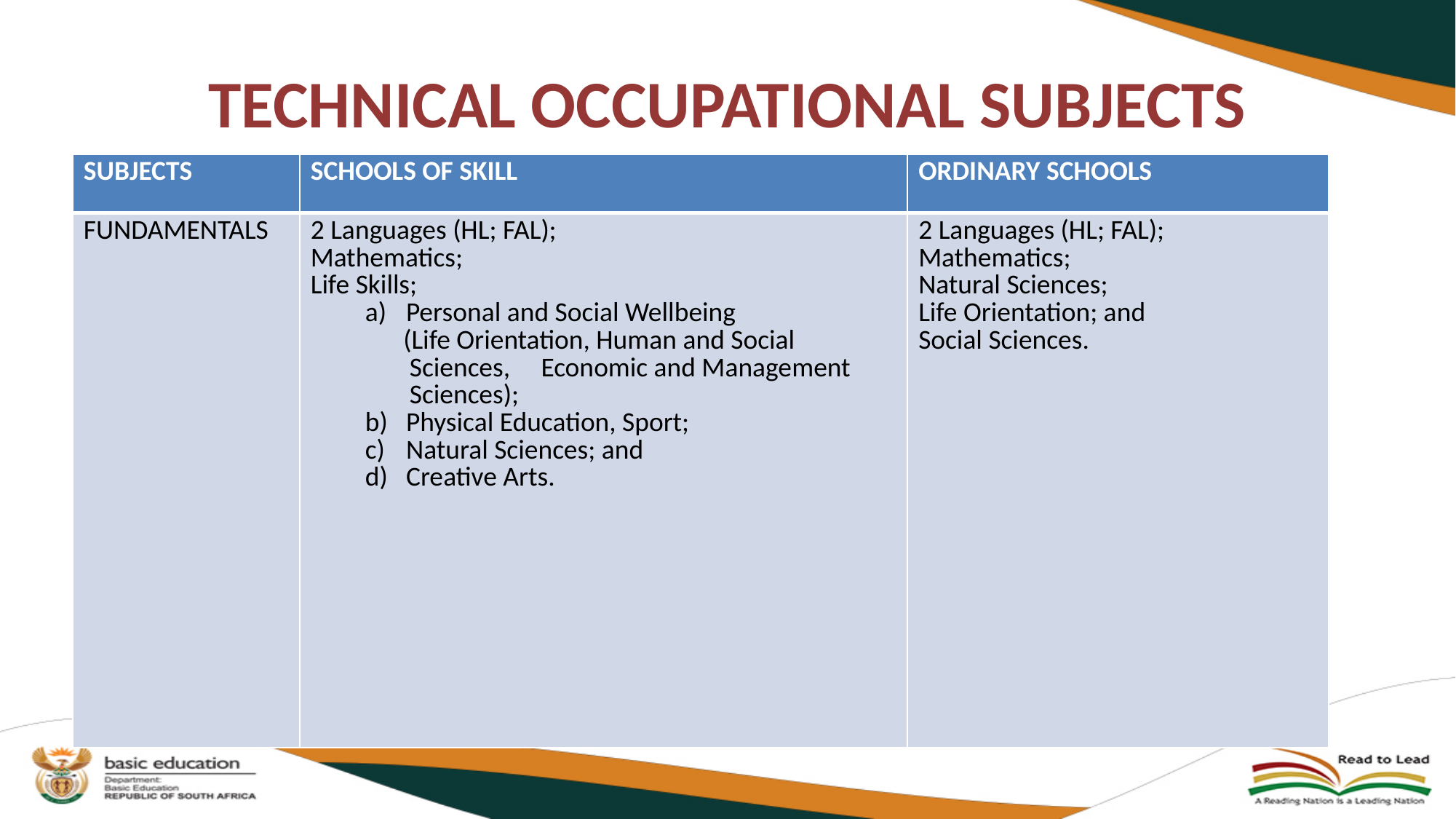

# TECHNICAL OCCUPATIONAL SUBJECTS
| SUBJECTS | SCHOOLS OF SKILL | ORDINARY SCHOOLS |
| --- | --- | --- |
| FUNDAMENTALS | 2 Languages (HL; FAL); Mathematics; Life Skills; Personal and Social Wellbeing (Life Orientation, Human and Social Sciences, Economic and Management Sciences); Physical Education, Sport; Natural Sciences; and Creative Arts. | 2 Languages (HL; FAL); Mathematics; Natural Sciences; Life Orientation; and Social Sciences. |